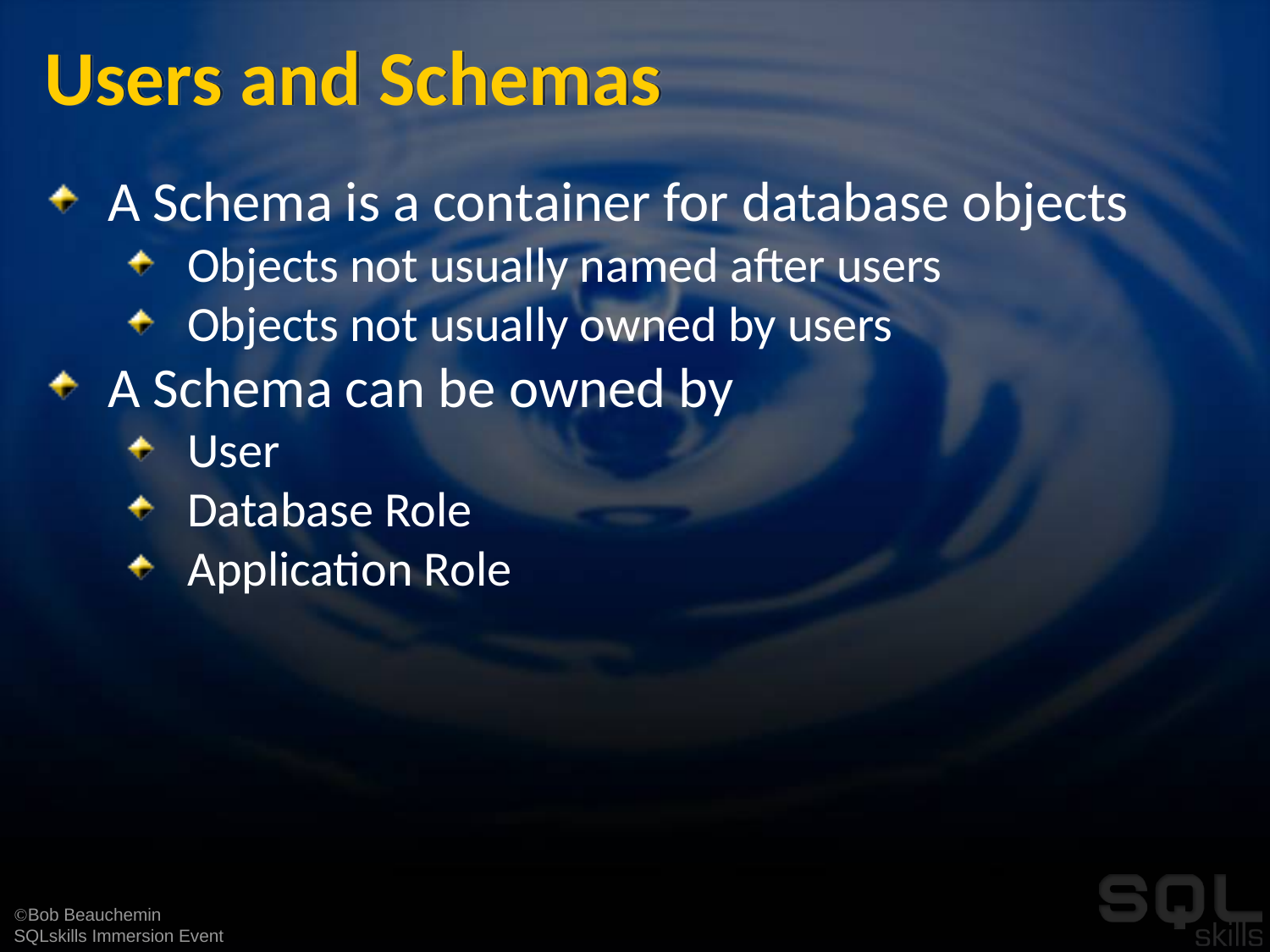

# Users and Schemas
A Schema is a container for database objects
Objects not usually named after users
Objects not usually owned by users
A Schema can be owned by
User
Database Role
Application Role